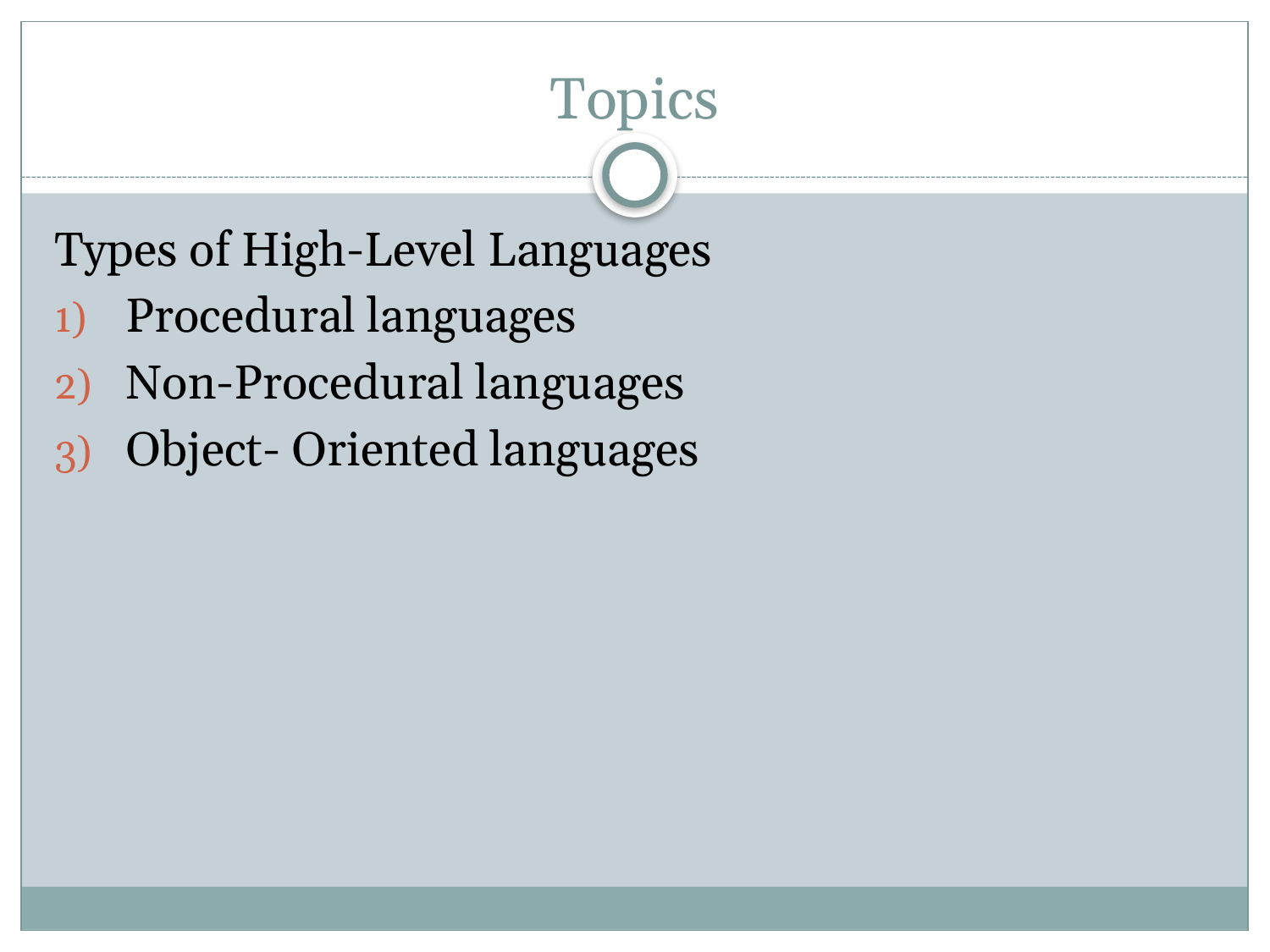

# Topics
Types of High-Level Languages
Procedural languages
Non-Procedural languages
Object- Oriented languages